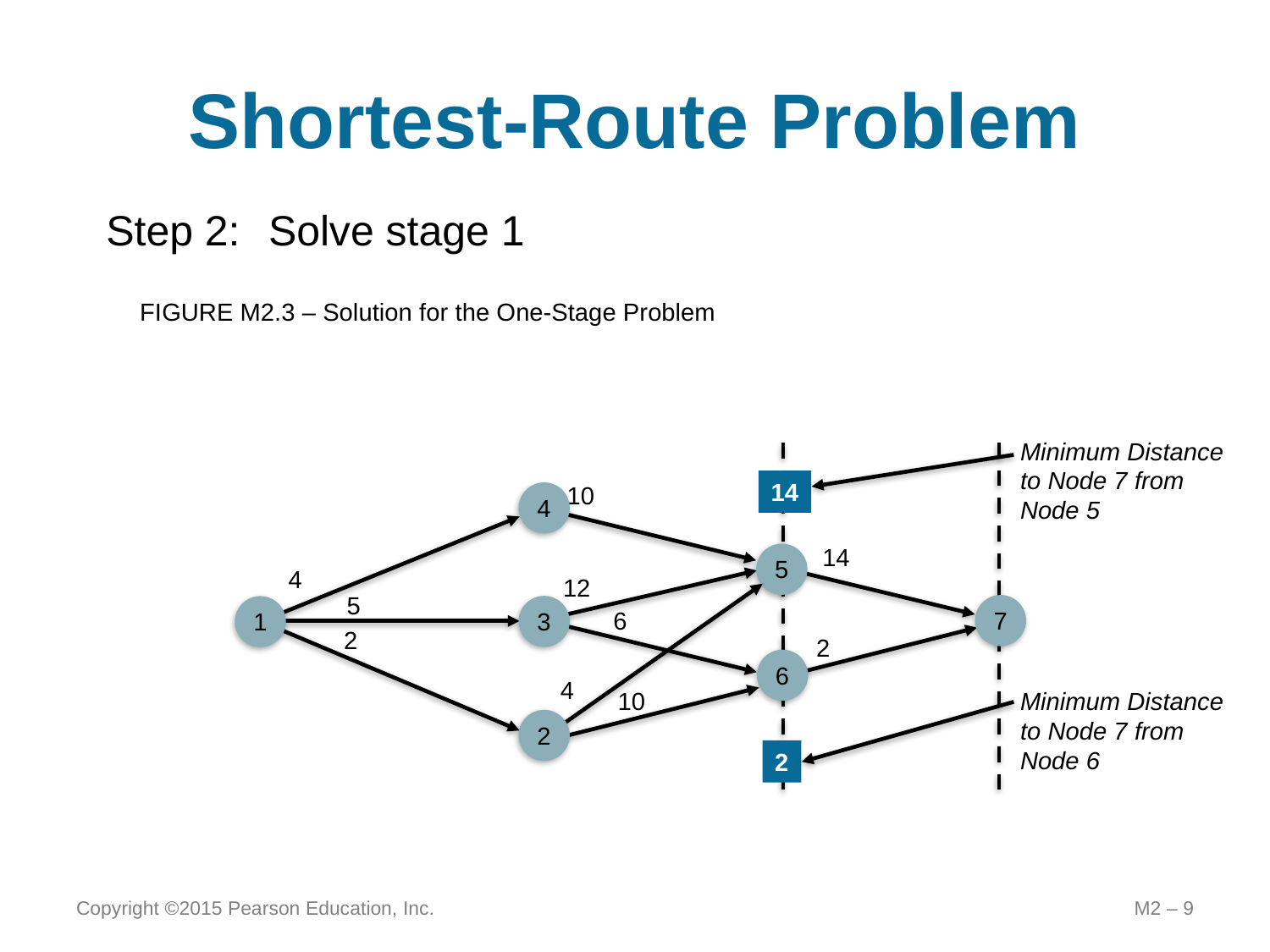

# Shortest-Route Problem
Step 2:	Solve stage 1
FIGURE M2.3 – Solution for the One-Stage Problem
Minimum Distance
to Node 7 from
Node 5
Minimum Distance
to Node 7 from
Node 6
14
2
10

4
14

5
4
12
5

7

3

1
6
2
2

6
4
10

2
Copyright ©2015 Pearson Education, Inc.
M2 – 9